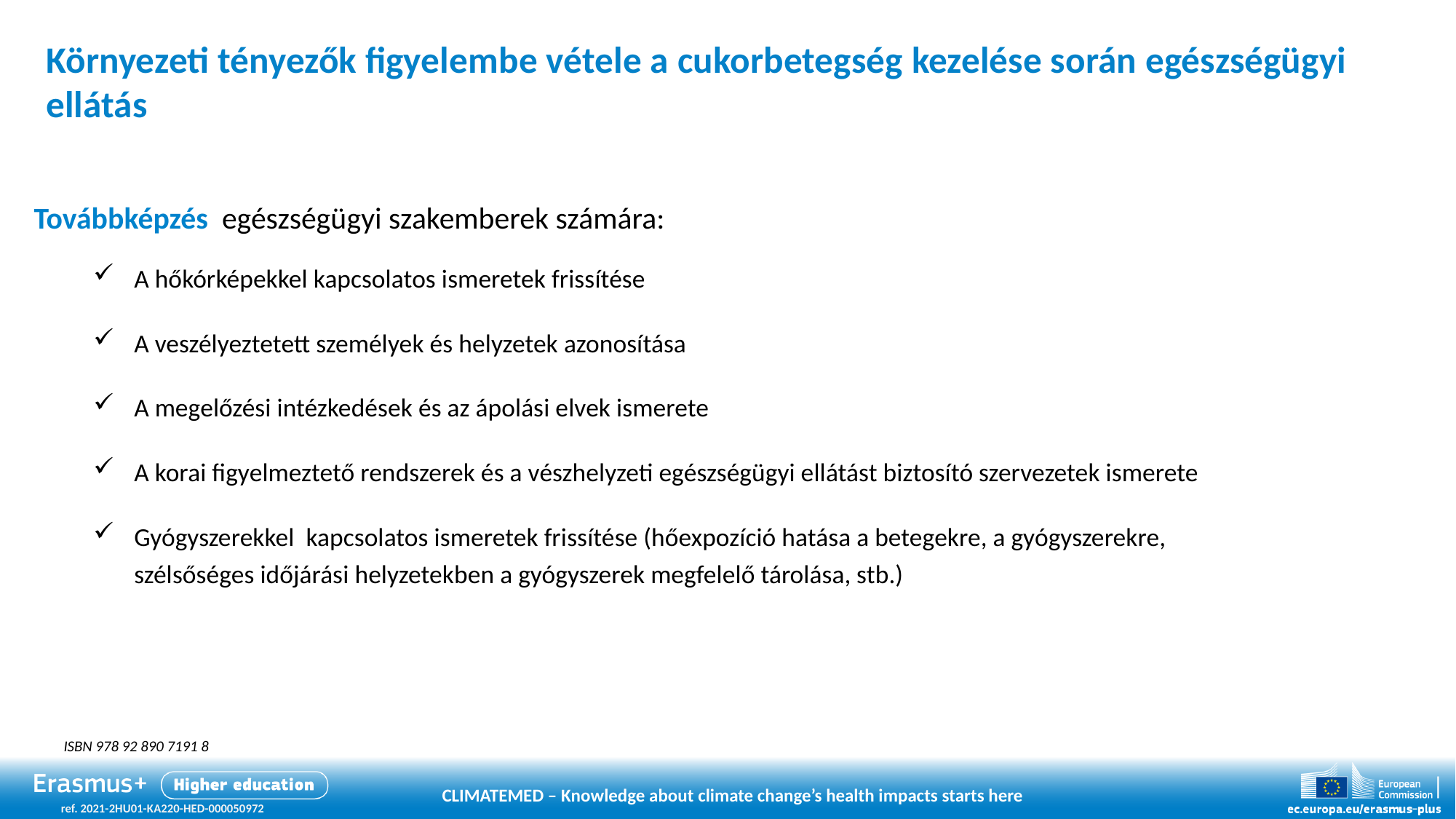

Környezeti tényezők figyelembe vétele a cukorbetegség kezelése során egészségügyi ellátás

Továbbképzés  egészségügyi szakemberek számára:
A hőkórképekkel kapcsolatos ismeretek frissítése
A veszélyeztetett személyek és helyzetek azonosítása
A megelőzési intézkedések és az ápolási elvek ismerete
A korai figyelmeztető rendszerek és a vészhelyzeti egészségügyi ellátást biztosító szervezetek ismerete
Gyógyszerekkel  kapcsolatos ismeretek frissítése (hőexpozíció hatása a betegekre, a gyógyszerekre, szélsőséges időjárási helyzetekben a gyógyszerek megfelelő tárolása, stb.)
ISBN 978 92 890 7191 8